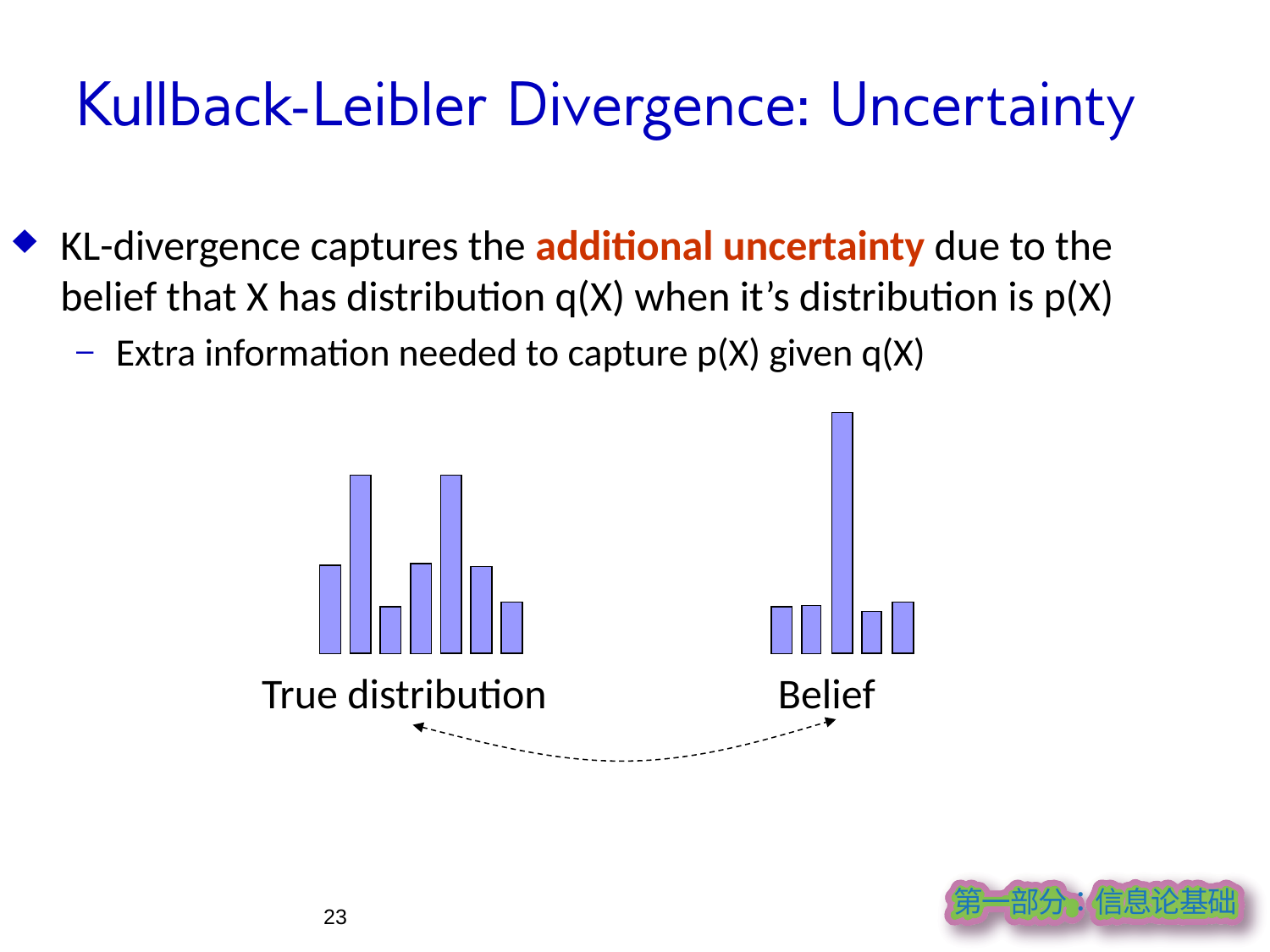

Kullback-Leibler Divergence: Uncertainty
KL-divergence captures the additional uncertainty due to the belief that X has distribution q(X) when it’s distribution is p(X)
Extra information needed to capture p(X) given q(X)

True distribution
Belief

23